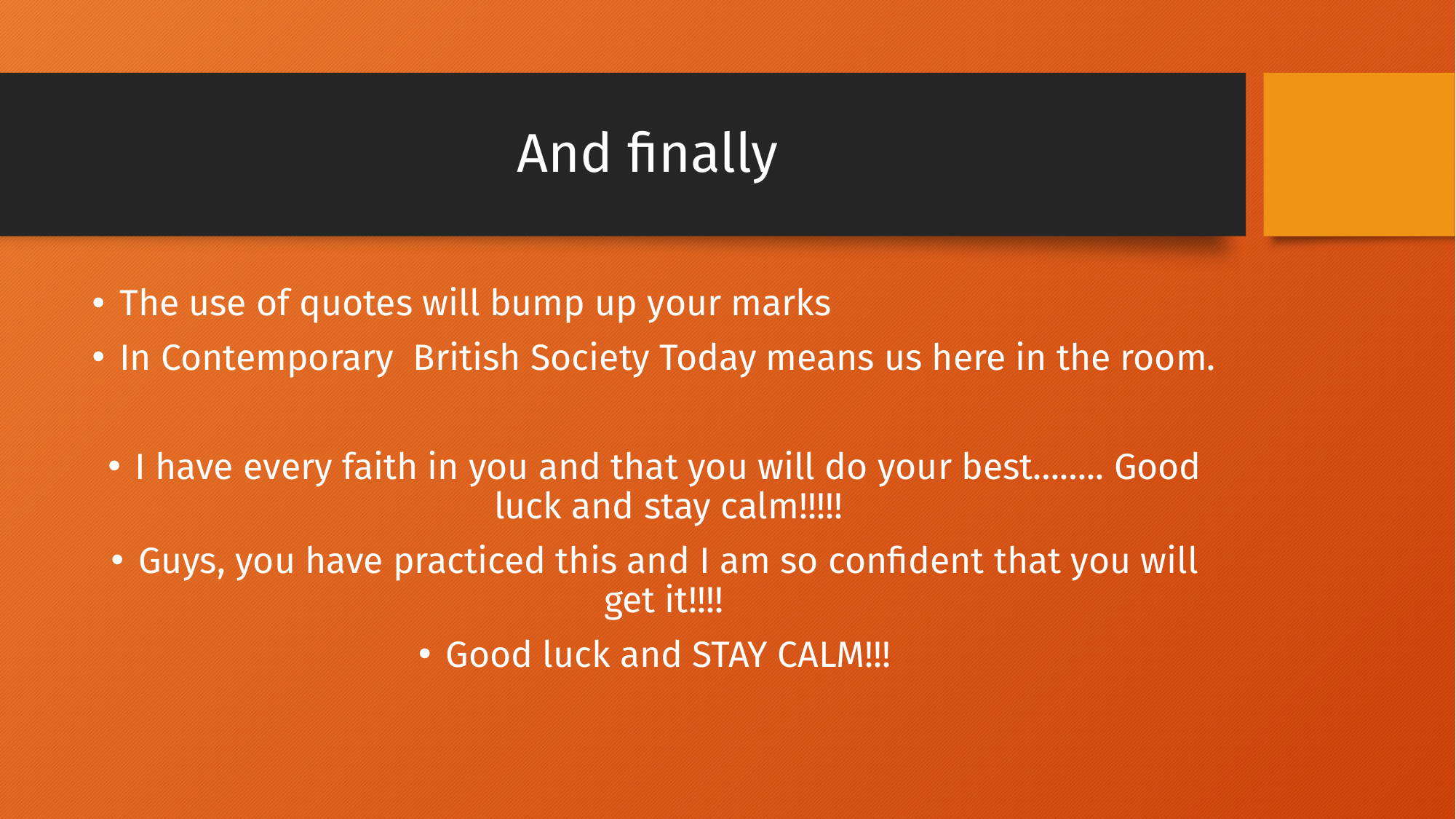

# And finally
The use of quotes will bump up your marks
In Contemporary  British Society Today means us here in the room.

I have every faith in you and that you will do your best…….. Good luck and stay calm!!!!!
Guys, you have practiced this and I am so confident that you will get it!!!!
Good luck and STAY CALM!!!